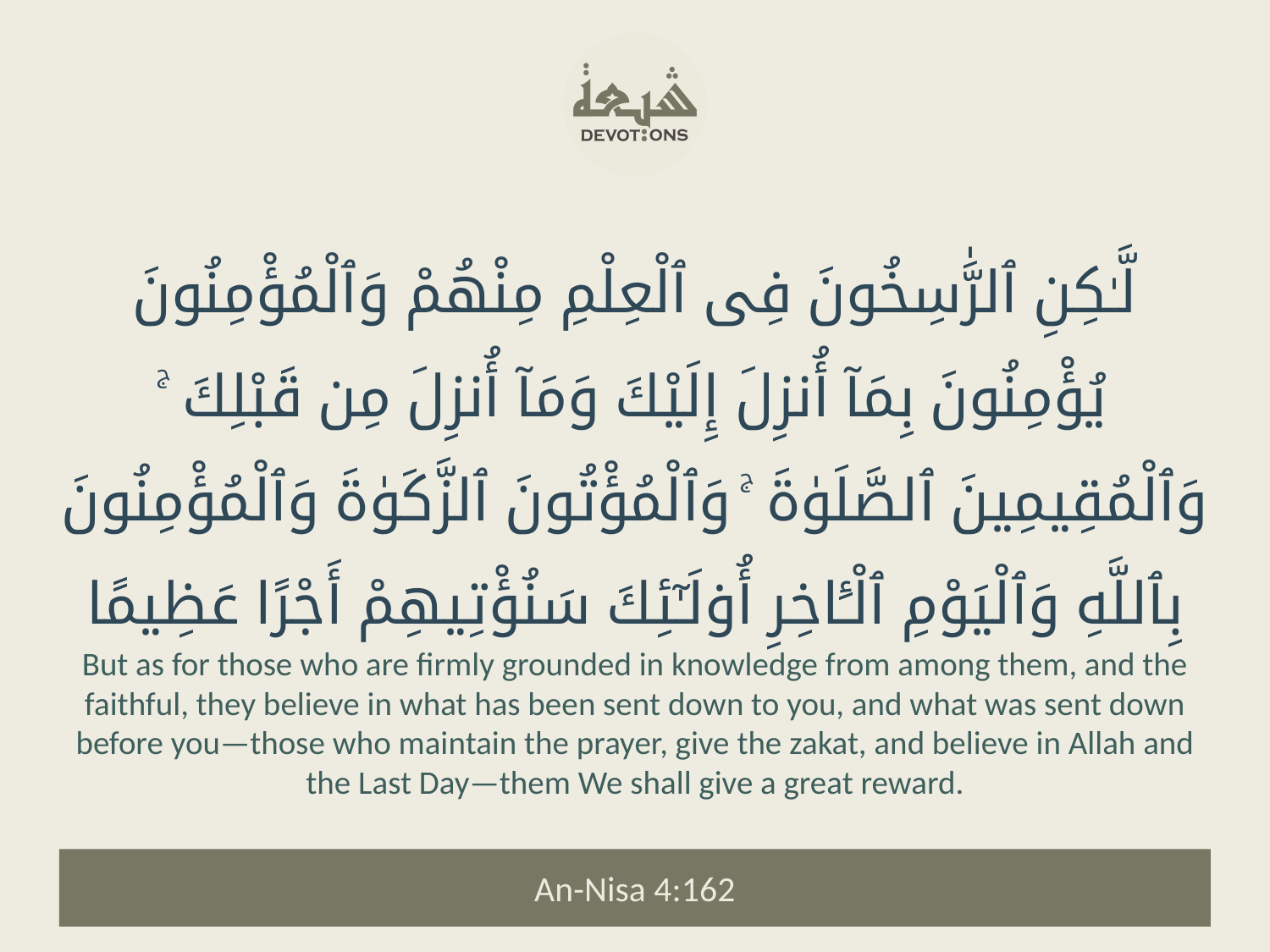

لَّـٰكِنِ ٱلرَّٰسِخُونَ فِى ٱلْعِلْمِ مِنْهُمْ وَٱلْمُؤْمِنُونَ يُؤْمِنُونَ بِمَآ أُنزِلَ إِلَيْكَ وَمَآ أُنزِلَ مِن قَبْلِكَ ۚ وَٱلْمُقِيمِينَ ٱلصَّلَوٰةَ ۚ وَٱلْمُؤْتُونَ ٱلزَّكَوٰةَ وَٱلْمُؤْمِنُونَ بِٱللَّهِ وَٱلْيَوْمِ ٱلْـَٔاخِرِ أُو۟لَـٰٓئِكَ سَنُؤْتِيهِمْ أَجْرًا عَظِيمًا
But as for those who are firmly grounded in knowledge from among them, and the faithful, they believe in what has been sent down to you, and what was sent down before you—those who maintain the prayer, give the zakat, and believe in Allah and the Last Day—them We shall give a great reward.
An-Nisa 4:162